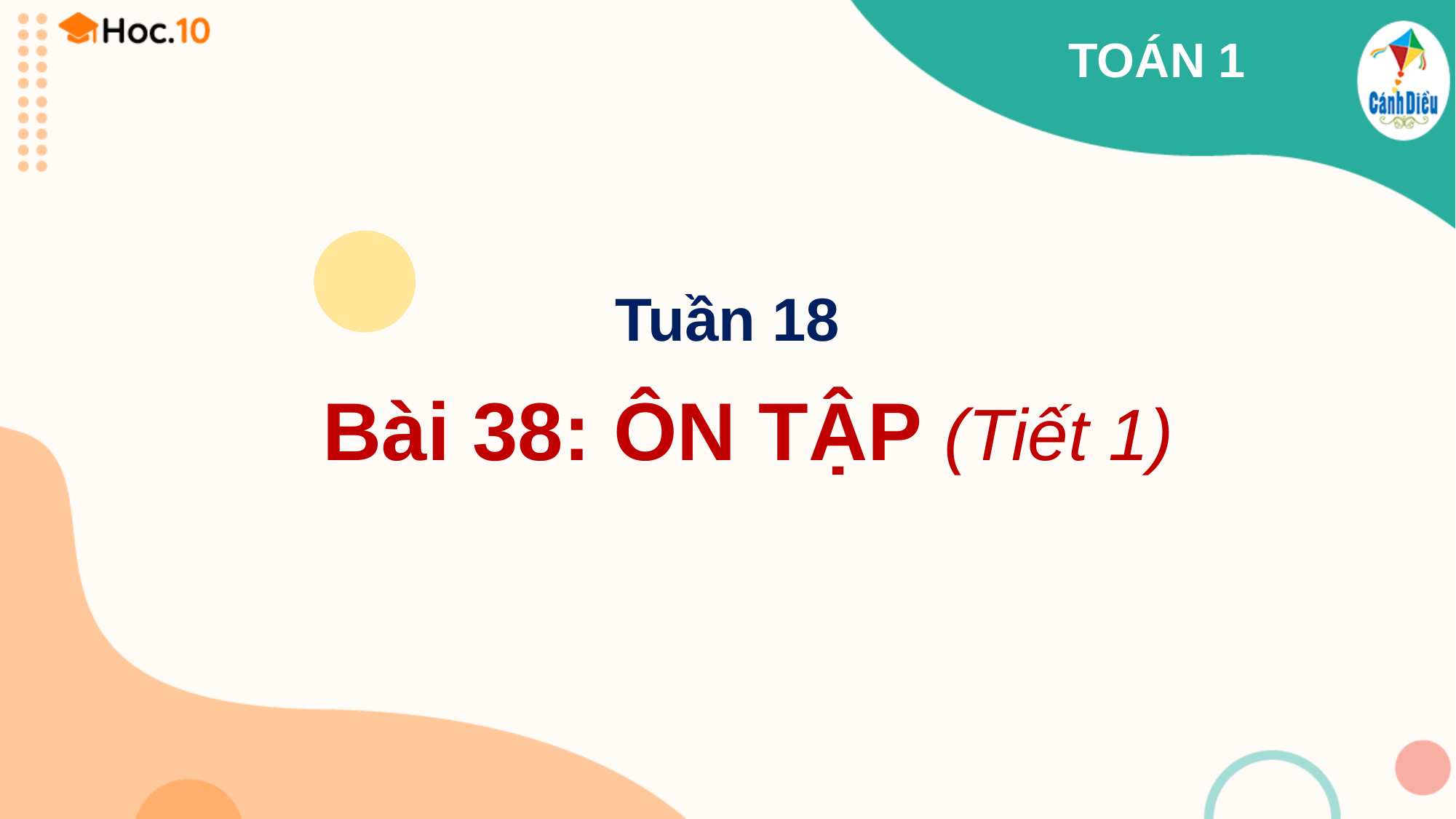

TOÁN 1
Tuần 18
Bài 38: ÔN TẬP (Tiết 1)